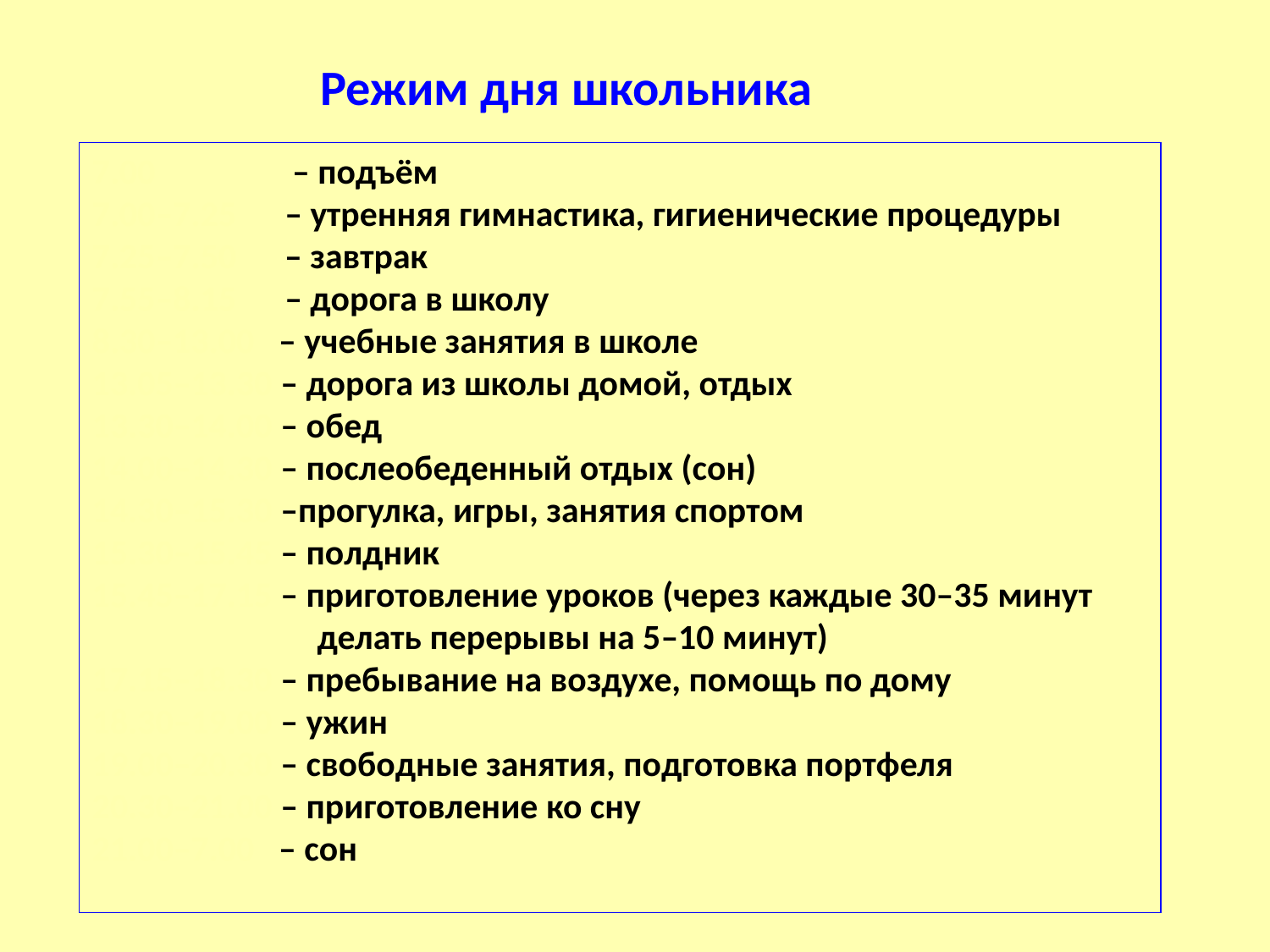

Режим дня школьника
7.00                 – подъём
7.00–7.25      – утренняя гимнастика, гигиенические процедуры
7.25–7.50      – завтрак
7.55–8.15      – дорога в школу
8.30–13.00   – учебные занятия в школе
13.05–13.30 – дорога из школы домой, отдых
13.30–14.00 – обед
14.00–14.30 – послеобеденный отдых (сон)
14.30–15.30 –прогулка, игры, занятия спортом
15.30–15.45 – полдник
15.45–17.15 – приготовление уроков (через каждые 30–35 минут
                            делать перерывы на 5–10 минут)
17.15–18.30 – пребывание на воздухе, помощь по дому
18.30–19.00 – ужин
19.00–20.30 – свободные занятия, подготовка портфеля
20.30–21.00 – приготовление ко сну
21.00–7.00   – сон